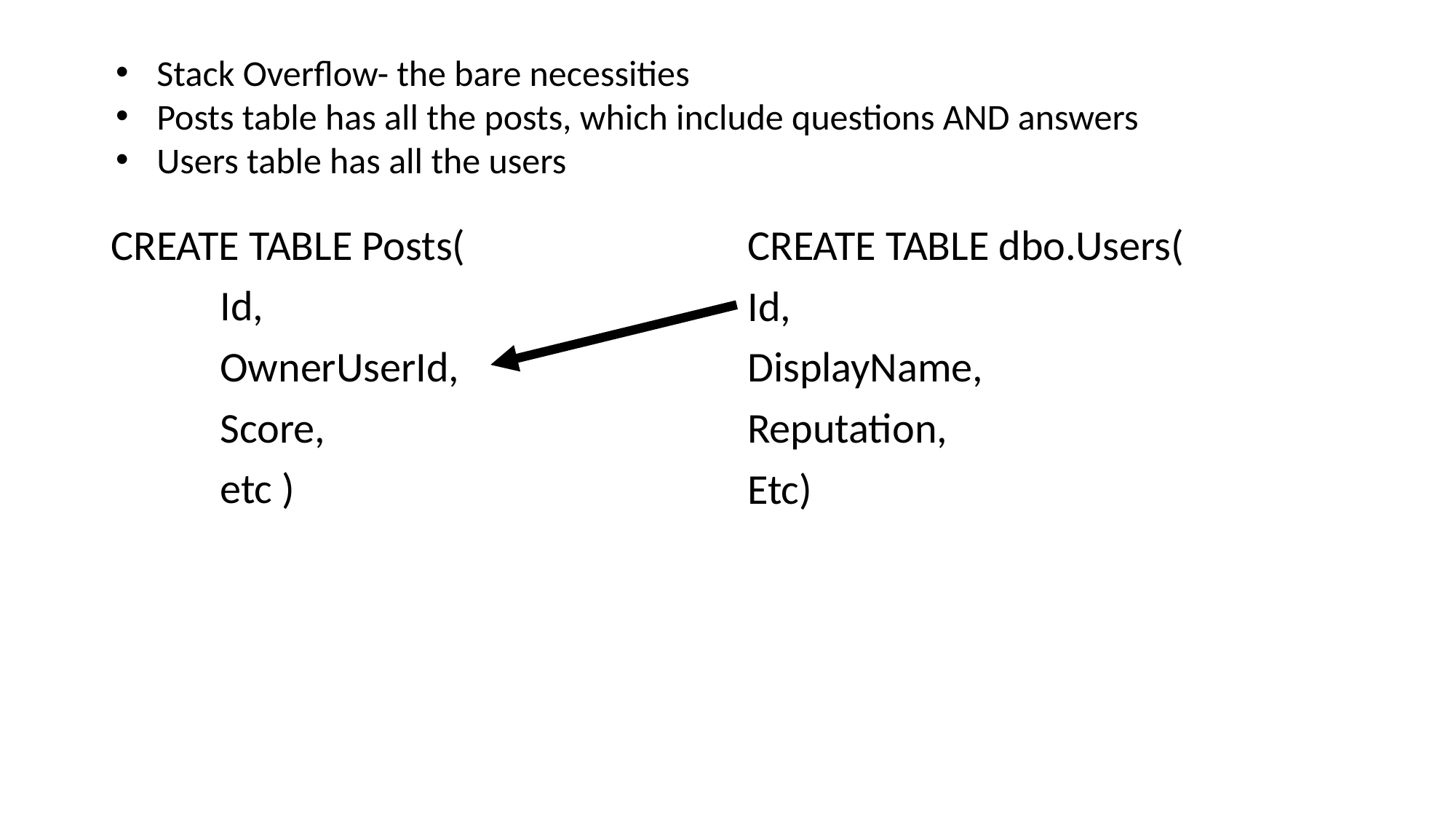

Stack Overflow- the bare necessities
Posts table has all the posts, which include questions AND answers
Users table has all the users
CREATE TABLE Posts(
	Id,
	OwnerUserId,
	Score,
	etc )

CREATE TABLE dbo.Users(
Id,
DisplayName,
Reputation,
Etc)